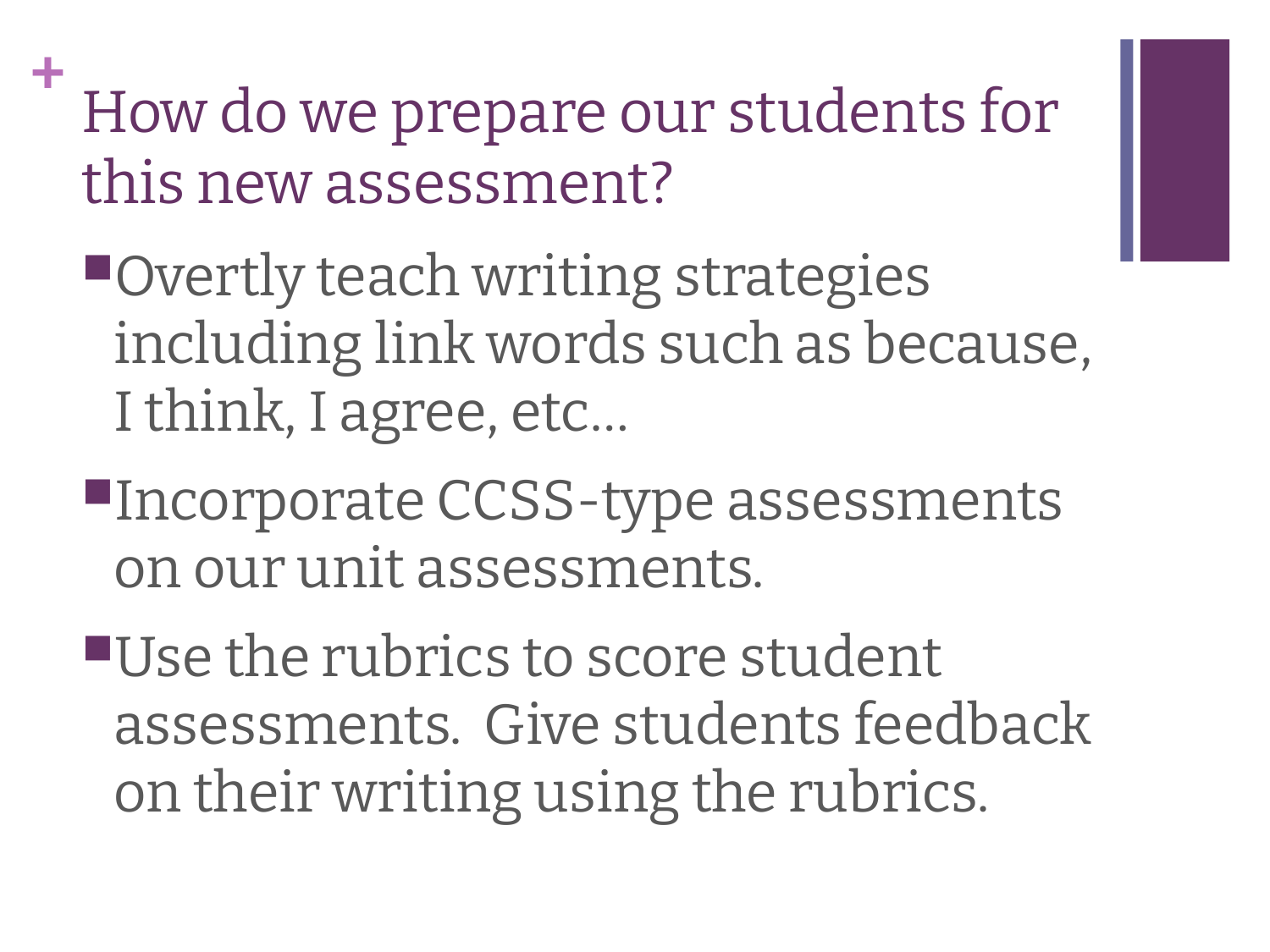

# How do we prepare our students for this new assessment?
Overtly teach writing strategies including link words such as because, I think, I agree, etc…
Incorporate CCSS-type assessments on our unit assessments.
Use the rubrics to score student assessments.  Give students feedback on their writing using the rubrics.